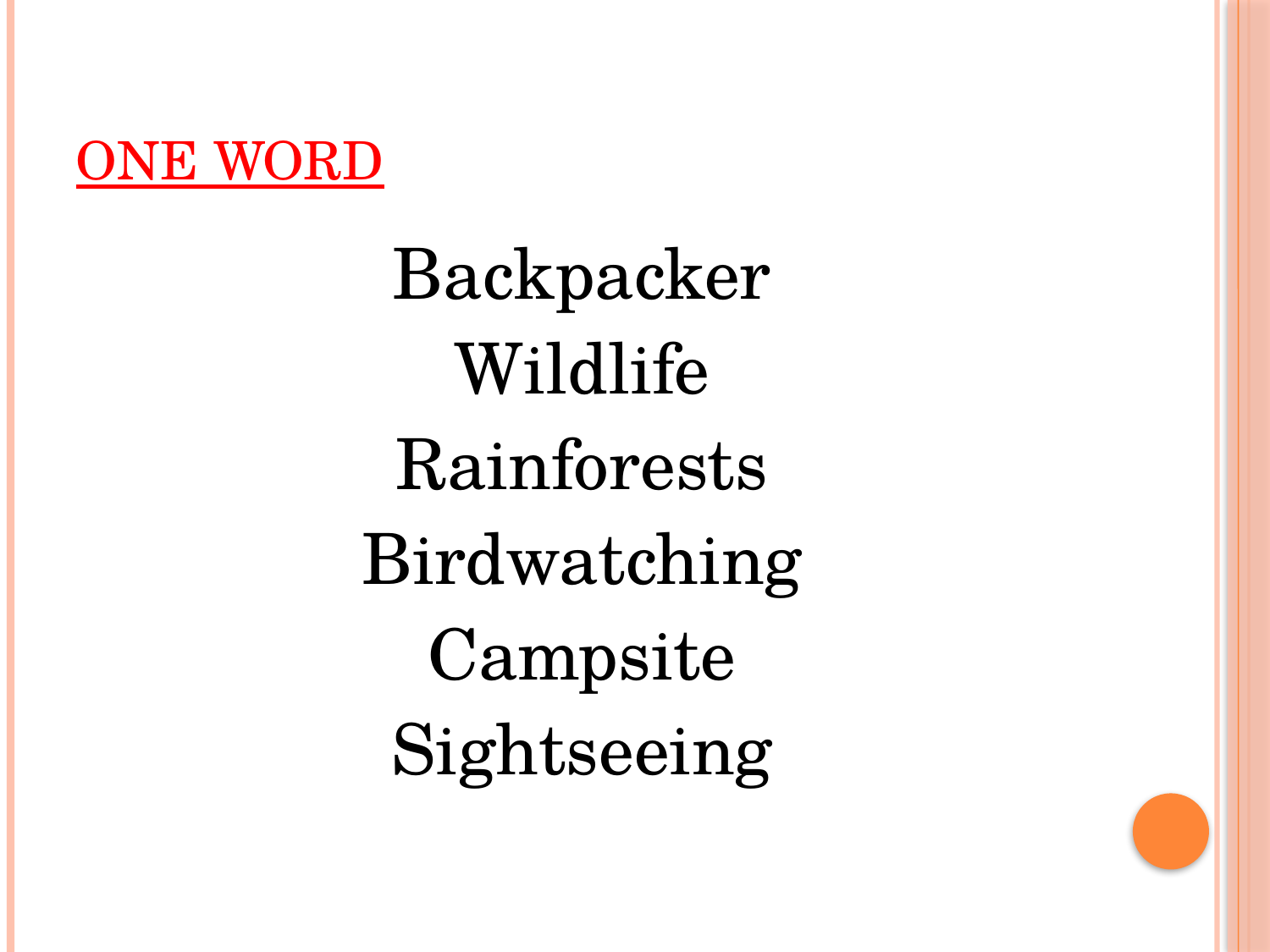

# One word
Backpacker
Wildlife
Rainforests
Birdwatching
Campsite
Sightseeing